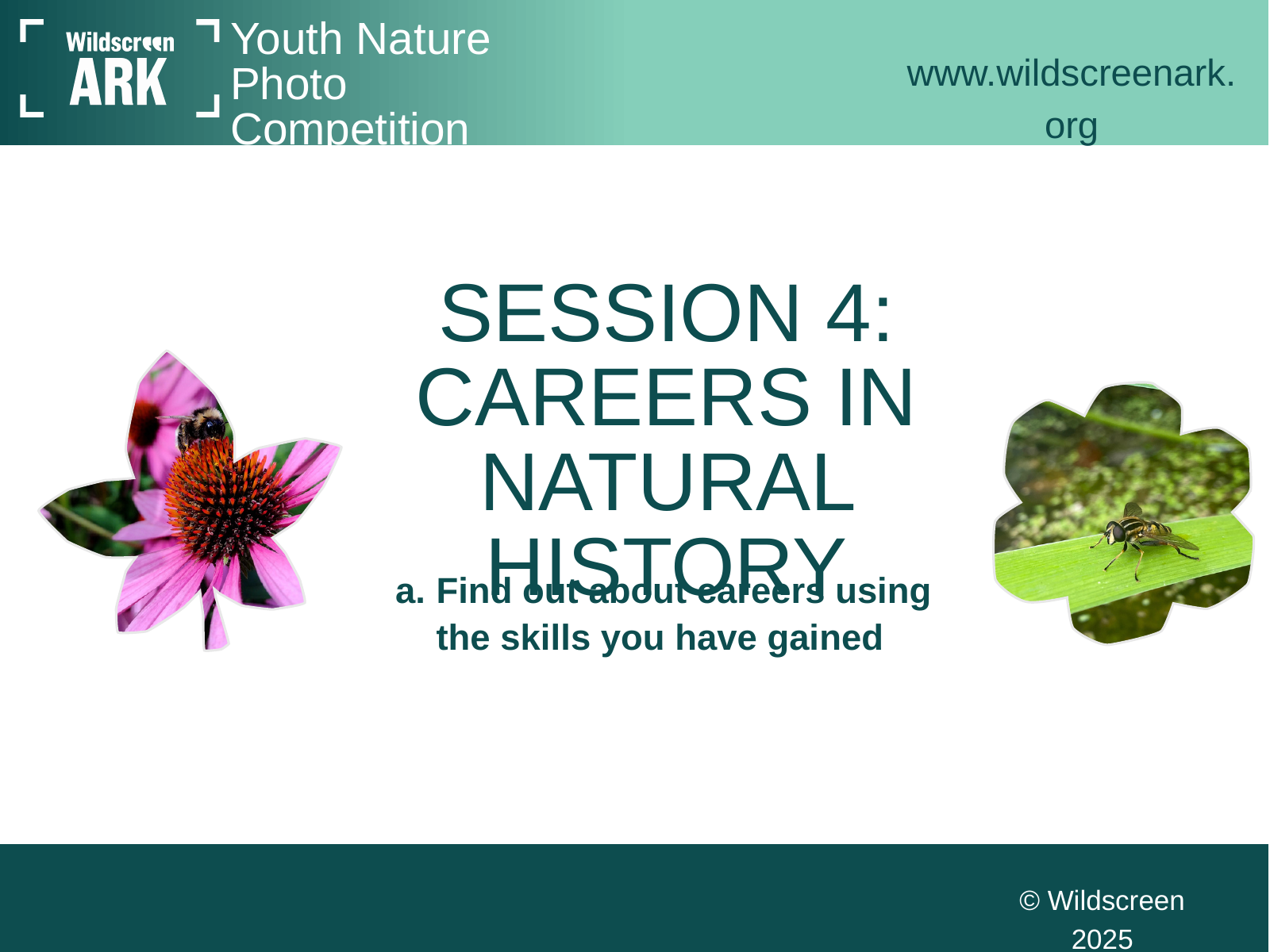

www.wildscreenark.org

Youth Nature Photo Competition

SESSION 4:
CAREERS IN NATURAL HISTORY

Find out about careers using the skills you have gained

© Wildscreen 2025